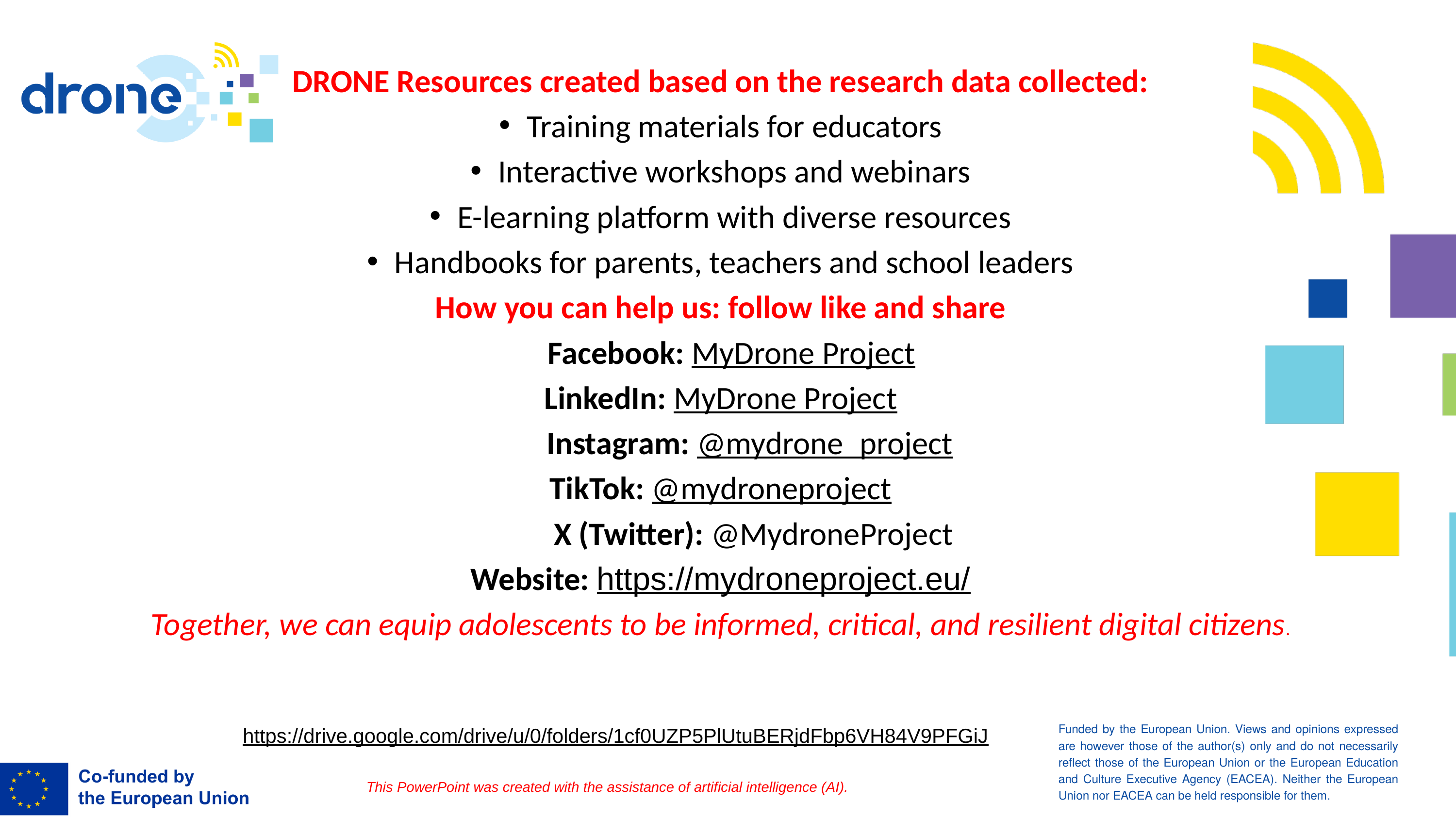

DRONE Resources created based on the research data collected:
Training materials for educators
Interactive workshops and webinars
E-learning platform with diverse resources
Handbooks for parents, teachers and school leaders
How you can help us: follow like and share
   Facebook: MyDrone Project
LinkedIn: MyDrone Project
        Instagram: @mydrone_project
TikTok: @mydroneproject
         X (Twitter): @MydroneProject
Website: https://mydroneproject.eu/
Together, we can equip adolescents to be informed, critical, and resilient digital citizens.
.
02.
01.
03.
04.
https://drive.google.com/drive/u/0/folders/1cf0UZP5PlUtuBERjdFbp6VH84V9PFGiJ

Funded by the European Union. Views and opinions expressed are however those of the author(s) only and do not necessarily reflect those of the European Union or the European Education and Culture Executive Agency (EACEA). Neither the European Union nor EACEA can be held responsible for them.

This PowerPoint was created with the assistance of artificial intelligence (AI).